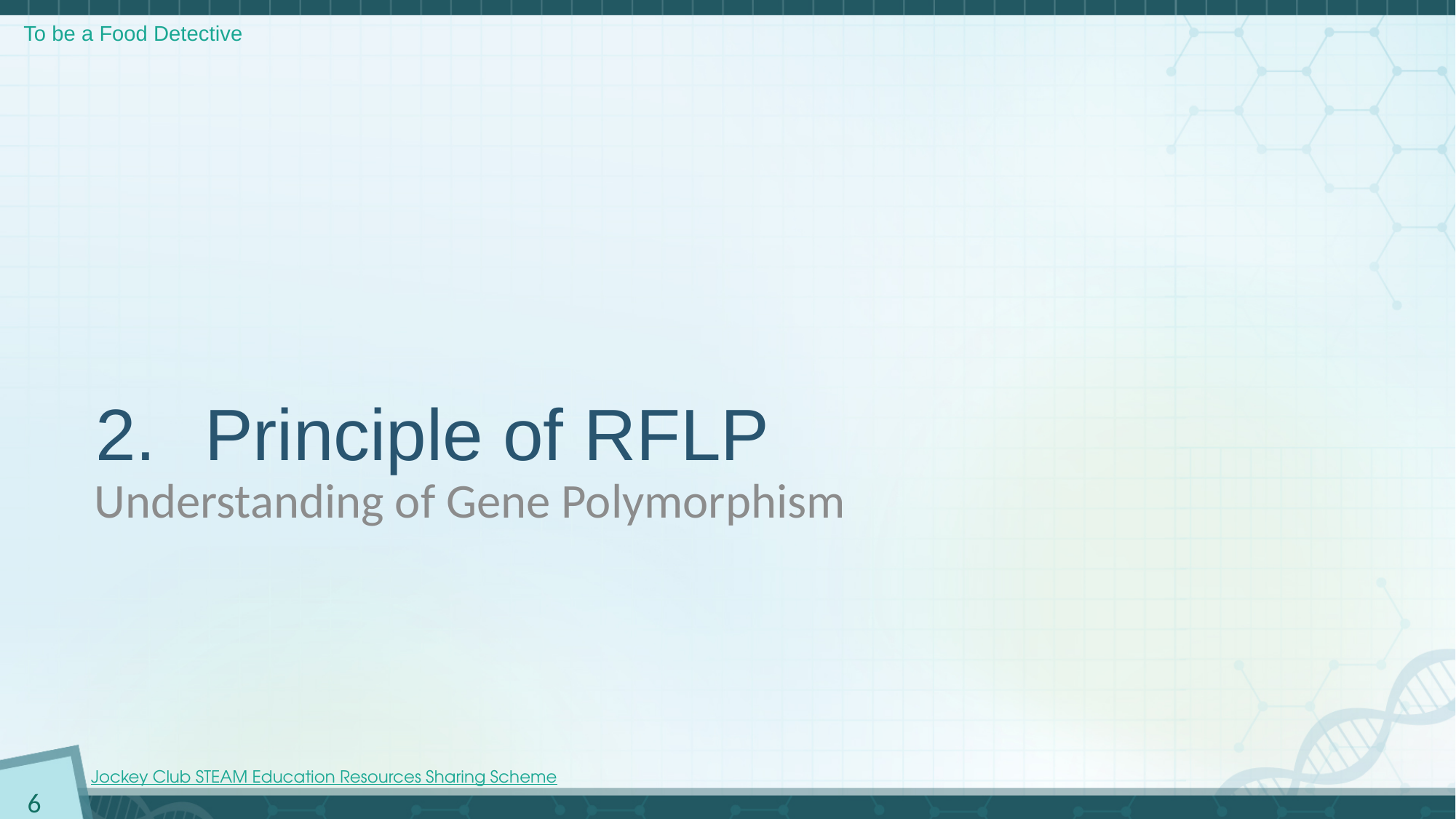

Principle of RFLP
Understanding of Gene Polymorphism

6